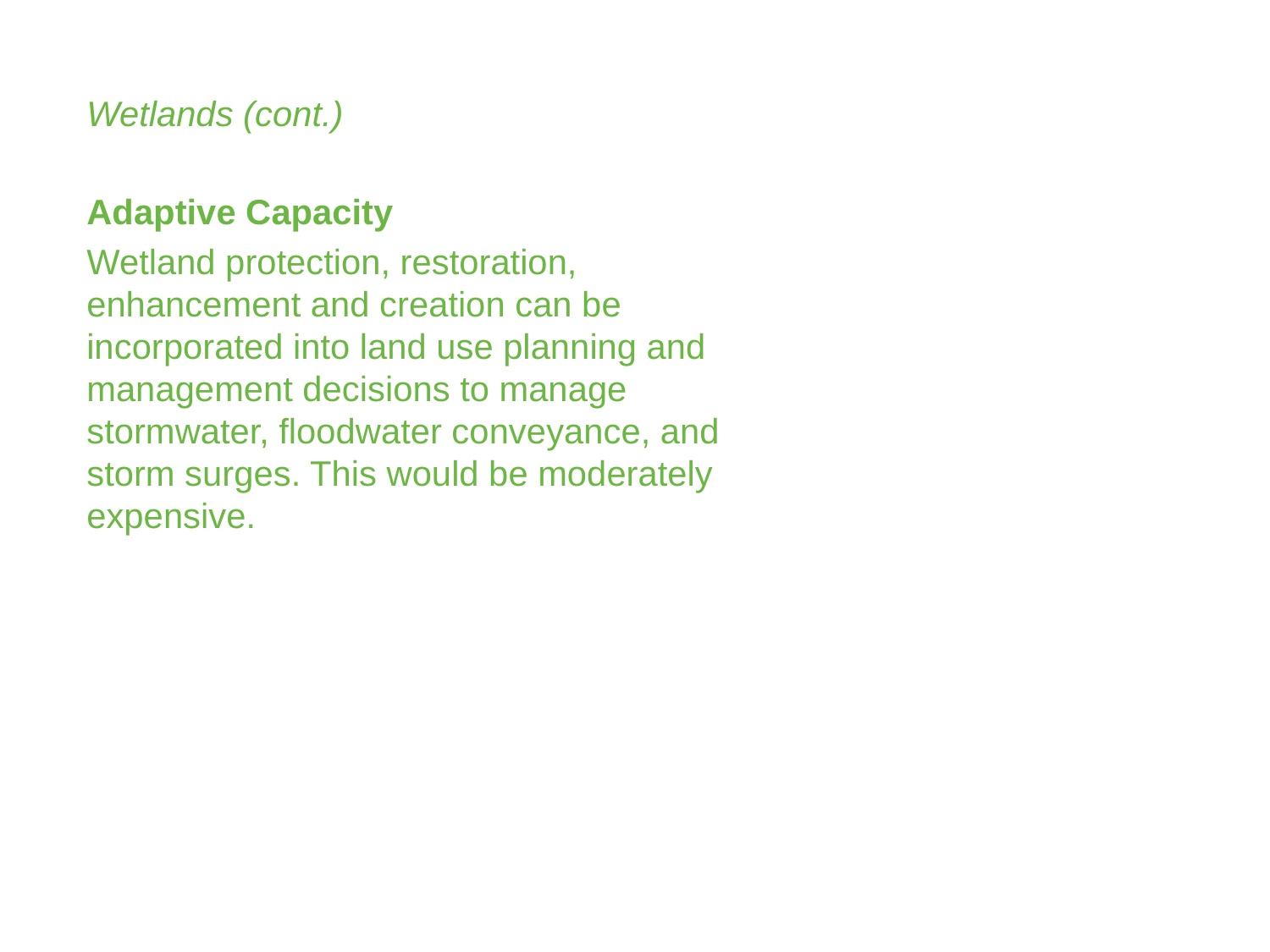

Wetlands (cont.)

Adaptive Capacity
Wetland protection, restoration, enhancement and creation can be incorporated into land use planning and management decisions to manage stormwater, floodwater conveyance, and storm surges. This would be moderately expensive.